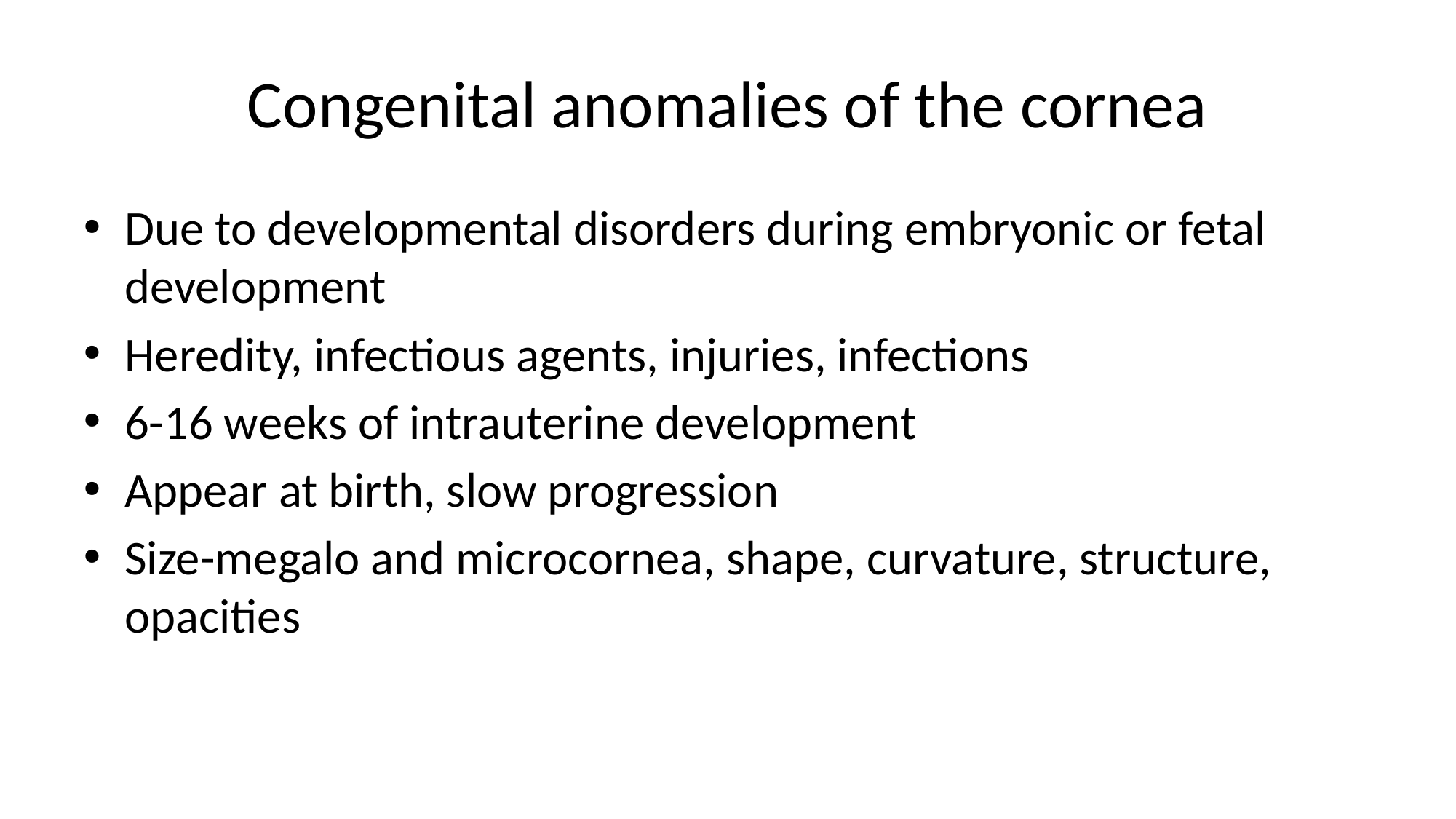

# Congenital anomalies of the cornea
Due to developmental disorders during embryonic or fetal development
Heredity, infectious agents, injuries, infections
6-16 weeks of intrauterine development
Appear at birth, slow progression
Size-megalo and microcornea, shape, curvature, structure, opacities